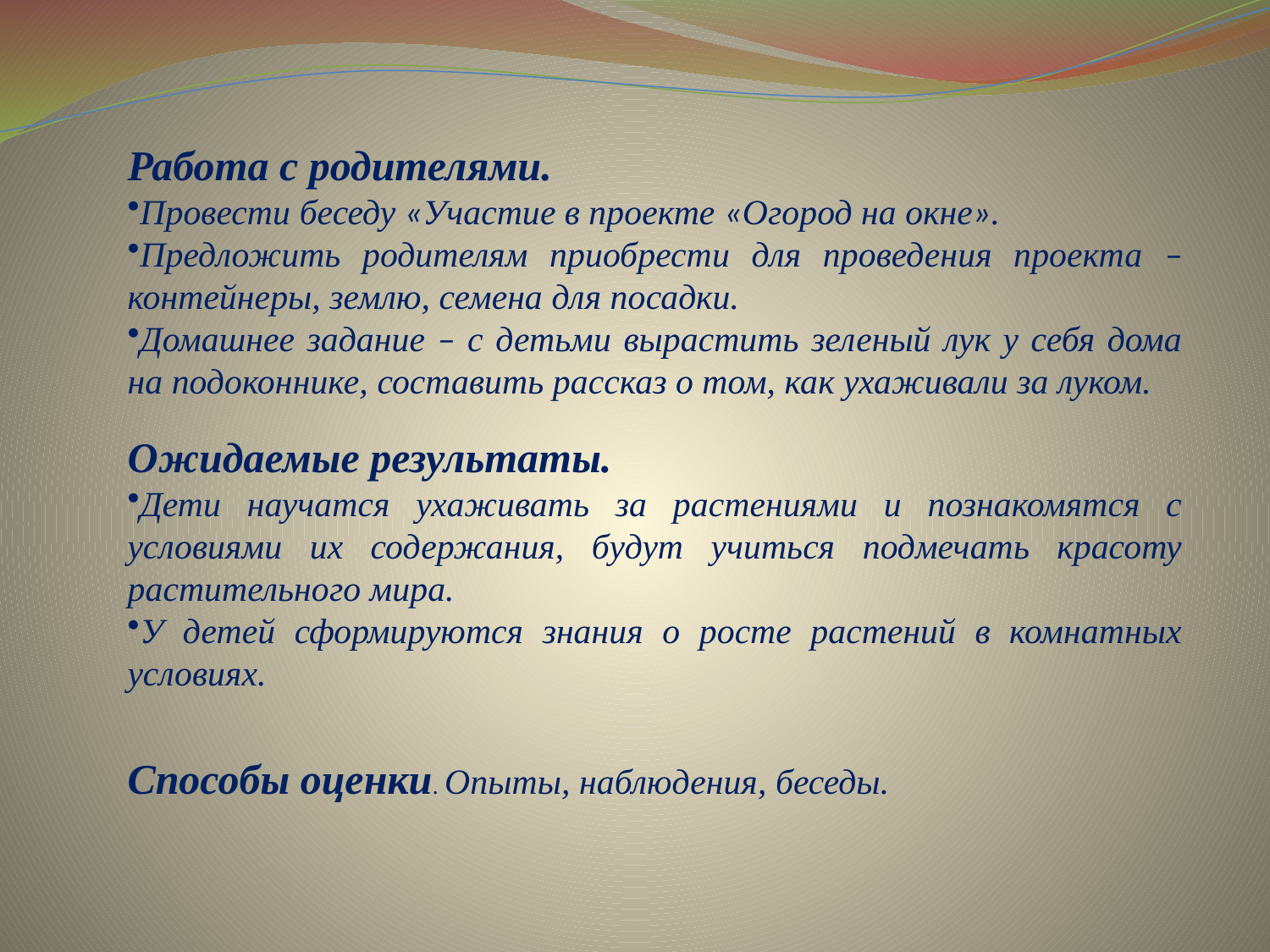

Работа с родителями.
Провести беседу «Участие в проекте «Огород на окне».
Предложить родителям приобрести для проведения проекта – контейнеры, землю, семена для посадки.
Домашнее задание – с детьми вырастить зеленый лук у себя дома на подоконнике, составить рассказ о том, как ухаживали за луком.

Ожидаемые результаты.
Дети научатся ухаживать за растениями и познакомятся с условиями их содержания, будут учиться подмечать красоту растительного мира.
У детей сформируются знания о росте растений в комнатных условиях.

Способы оценки. Опыты, наблюдения, беседы.